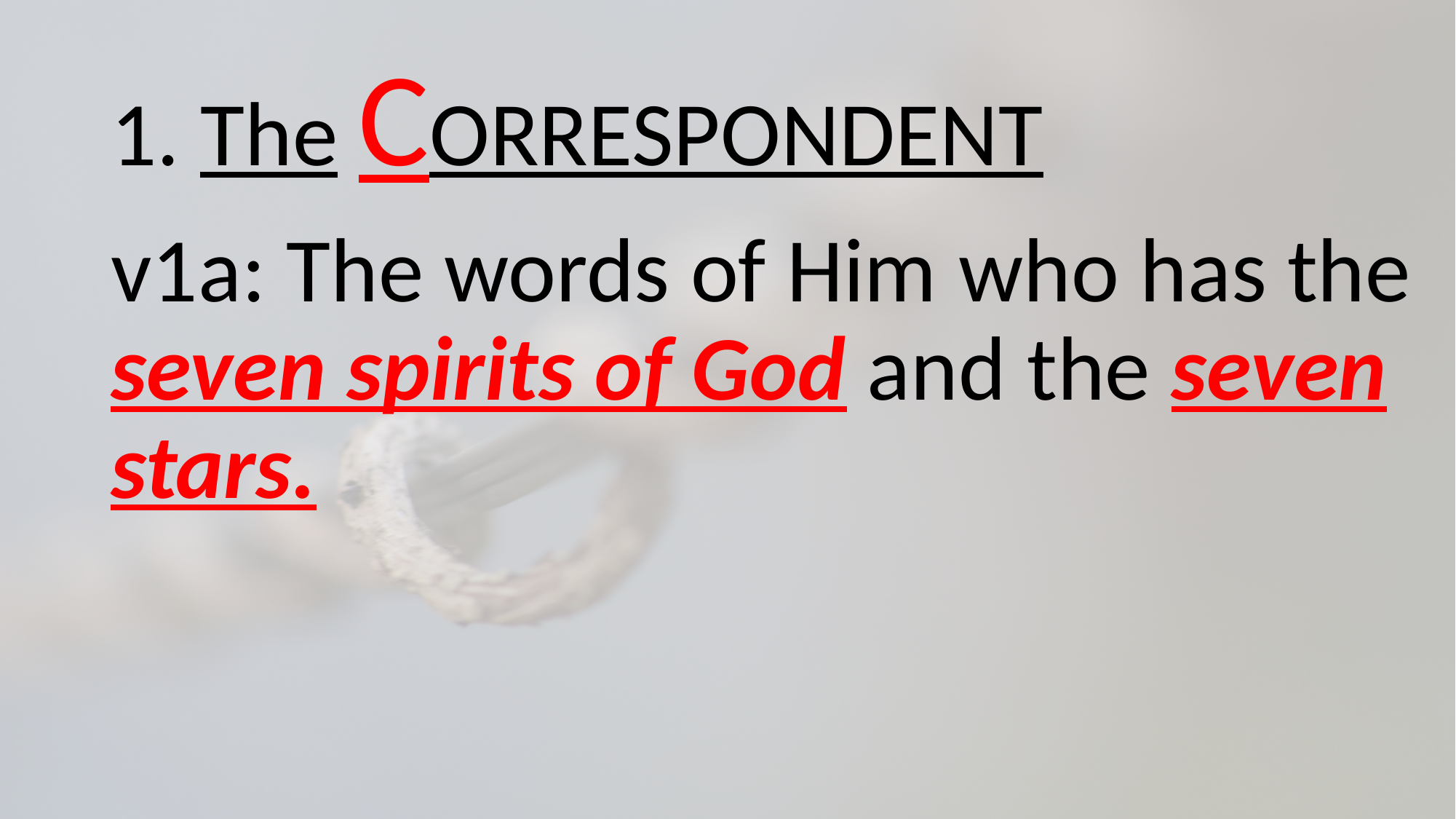

# 1. The CORRESPONDENT
v1a: The words of Him who has the seven spirits of God and the seven stars.